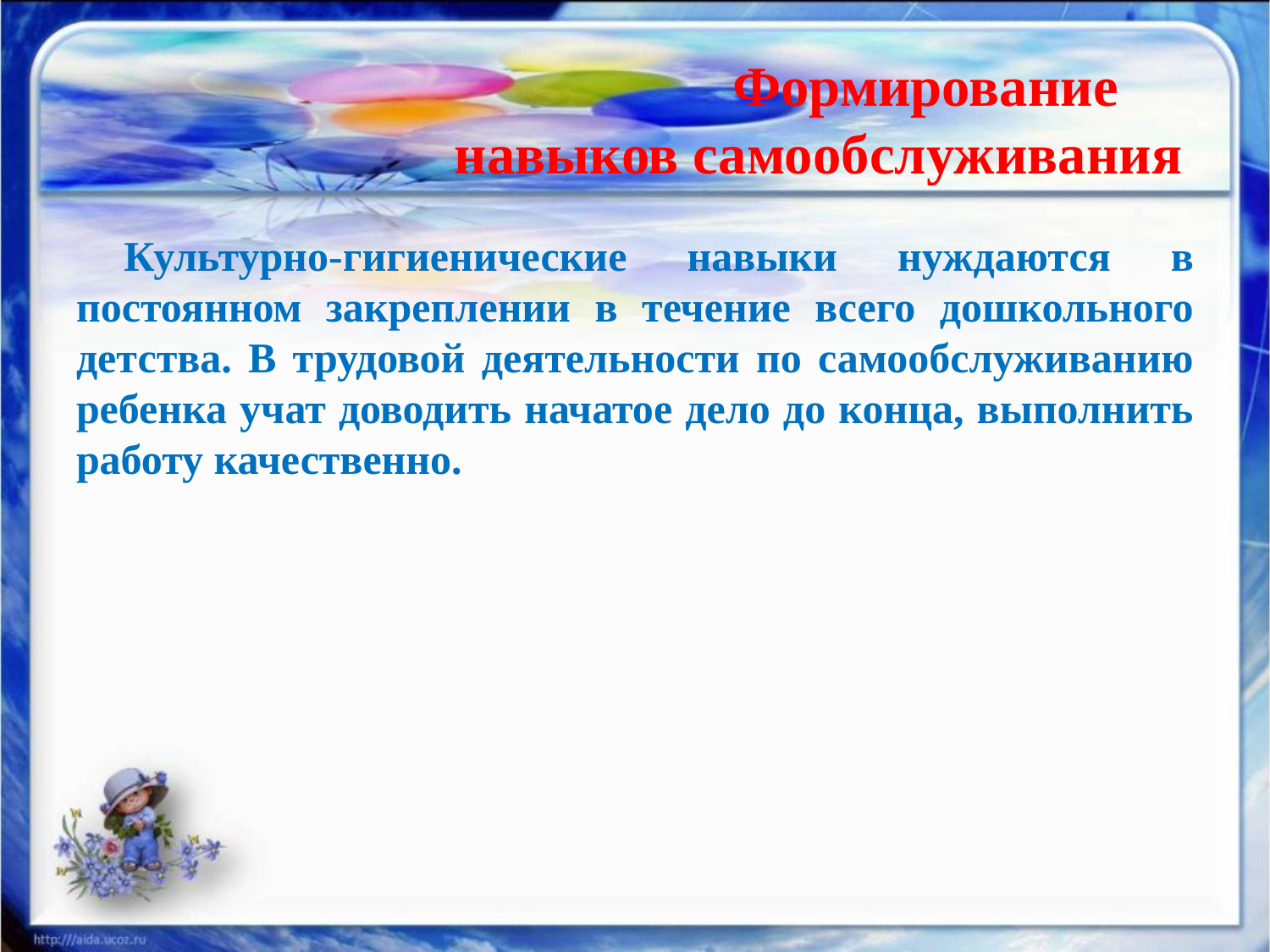

# Формирование навыков самообслуживания
Культурно-гигиенические навыки нуждаются в постоянном закреплении в течение всего дошкольного детства. В трудовой деятельности по самообслуживанию ребенка учат доводить начатое дело до конца, выполнить работу качественно.